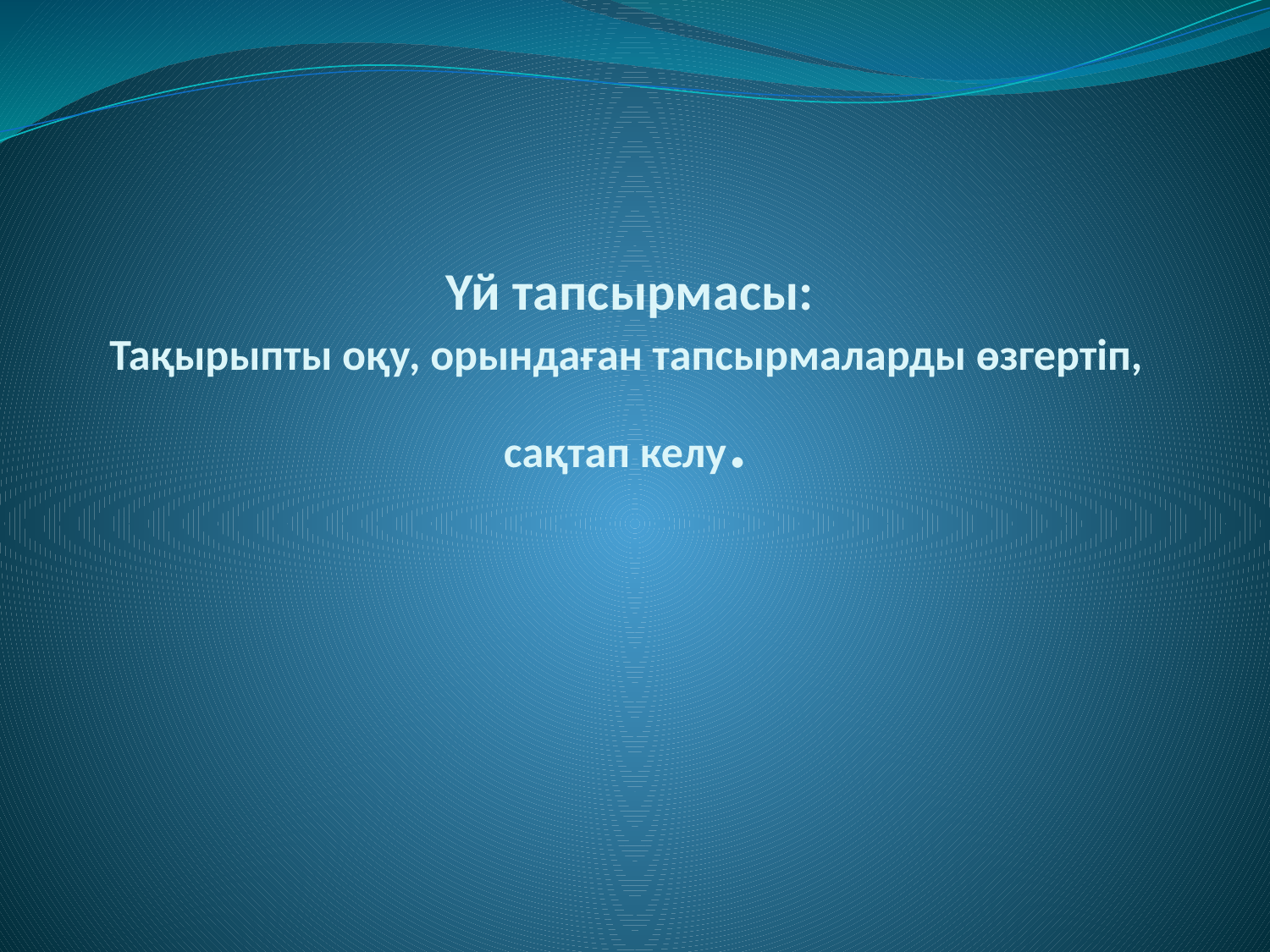

Үй тапсырмасы:
Тақырыпты оқу, орындаған тапсырмаларды өзгертіп, сақтап келу.